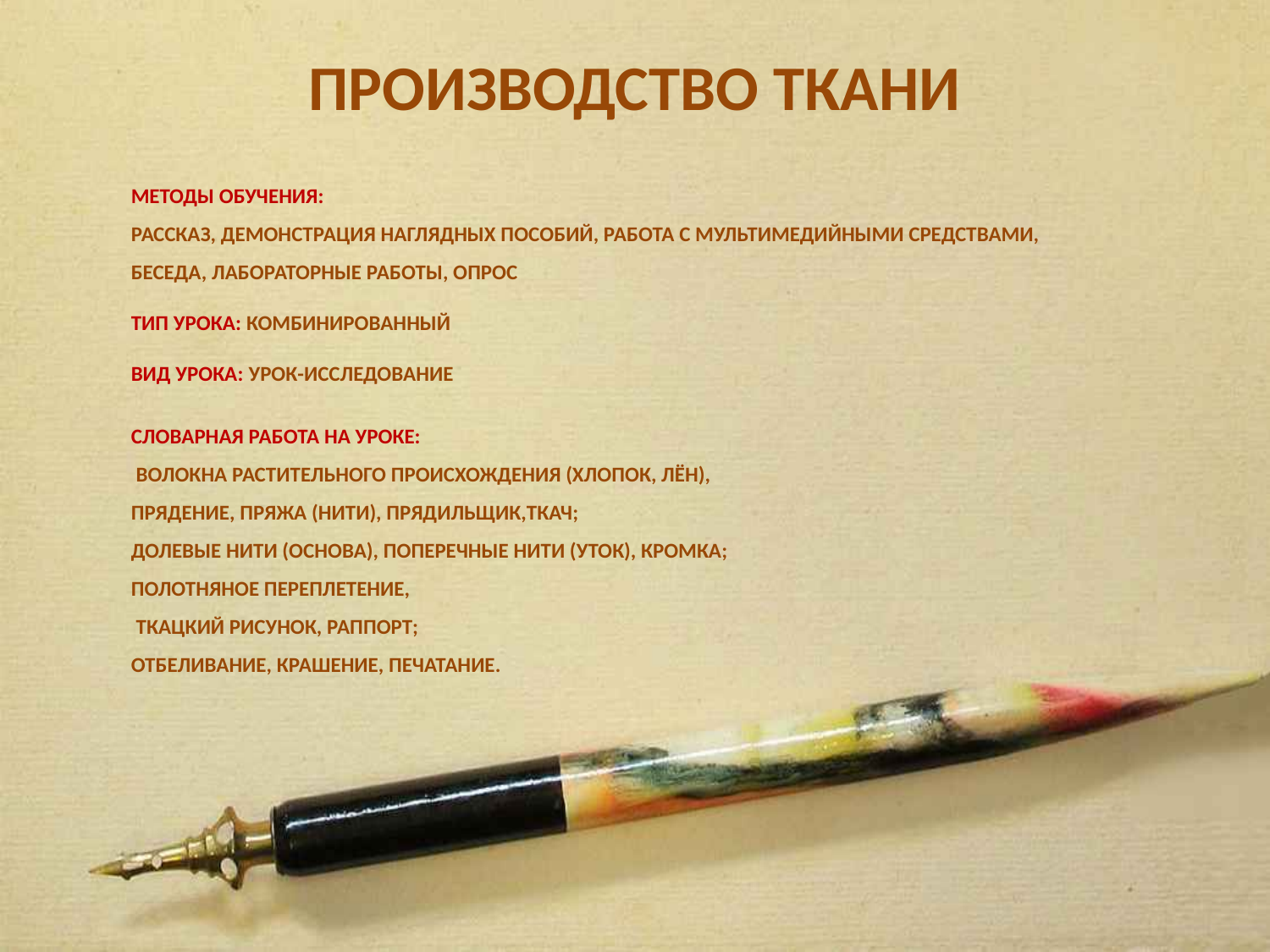

Производство ткани
Методы обучения:
рассказ, демонстрация наглядных пособий, работа с мультимедийными средствами, беседа, лабораторные работы, опрос

Тип урока: комбинированный

Вид урока: урок-исследование

Словарная работа на уроке:
 волокна растительного происхождения (хлопок, лён),
прядение, пряжа (нити), прядильщик,ткач;
долевые нити (основа), поперечные нити (уток), кромка;
полотняное переплетение,
 ткацкий рисунок, раппорт;
отбеливание, крашение, печатание.